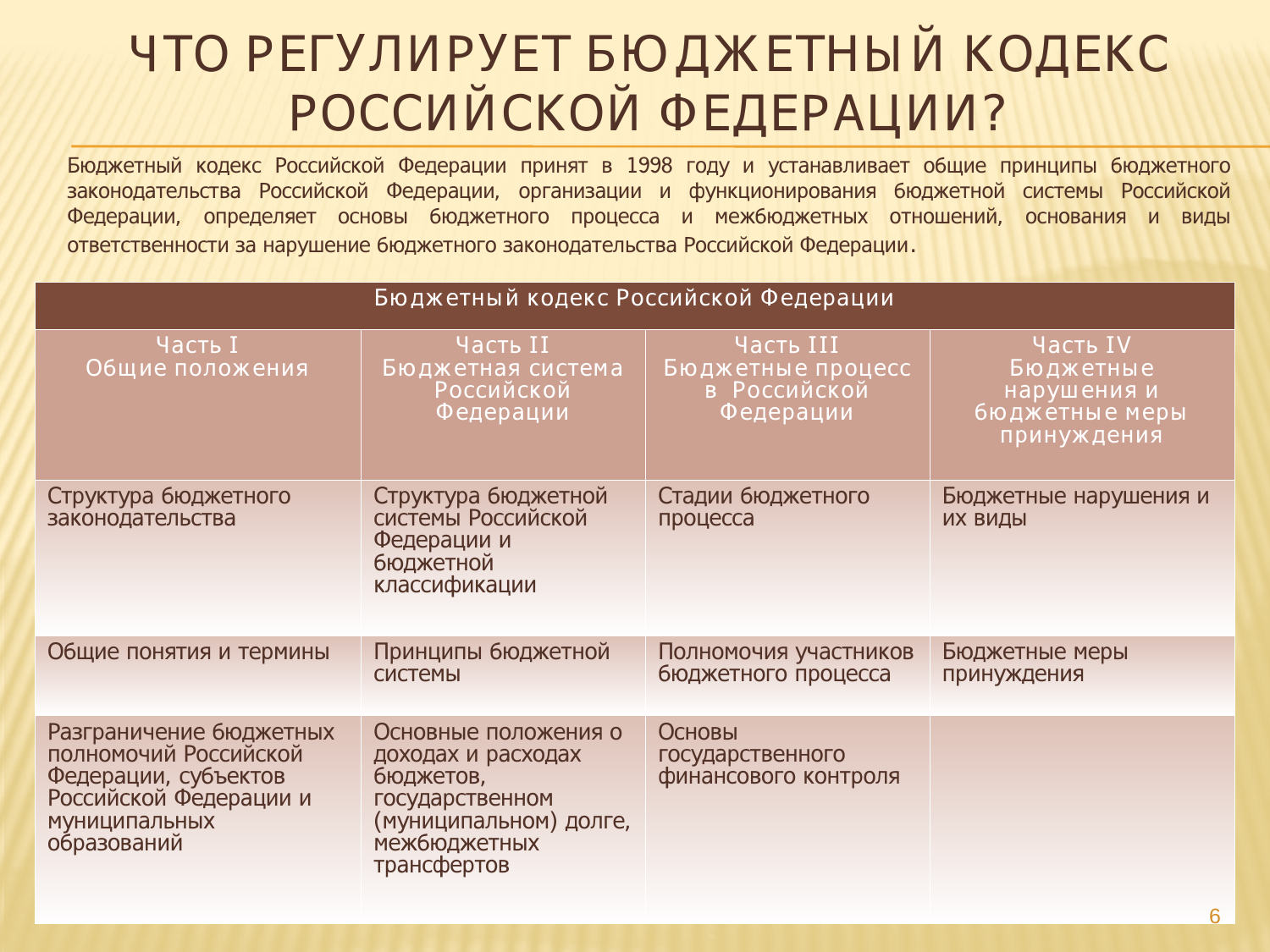

Что регулирует Бюджетный кодекс Российской Федерации?
Бюджетный кодекс Российской Федерации принят в 1998 году и устанавливает общие принципы бюджетного законодательства Российской Федерации, организации и функционирования бюджетной системы Российской Федерации, определяет основы бюджетного процесса и межбюджетных отношений, основания и виды ответственности за нарушение бюджетного законодательства Российской Федерации.
| Бюджетный кодекс Российской Федерации |  |  |  |
| --- | --- | --- | --- |
| Часть I Общие положения | Часть II Бюджетная система Российской Федерации | Часть III Бюджетные процесс в Российской Федерации | Часть IV Бюджетные нарушения и бюджетные меры принуждения |
| Структура бюджетного законодательства | Структура бюджетной системы Российской Федерации и бюджетной классификации | Стадии бюджетного процесса | Бюджетные нарушения и их виды |
| Общие понятия и термины | Принципы бюджетной системы | Полномочия участников бюджетного процесса | Бюджетные меры принуждения |
| Разграничение бюджетных полномочий Российской Федерации, субъектов Российской Федерации и муниципальных образований | Основные положения о доходах и расходах бюджетов, государственном (муниципальном) долге, межбюджетных трансфертов | Основы государственного финансового контроля |  |
6